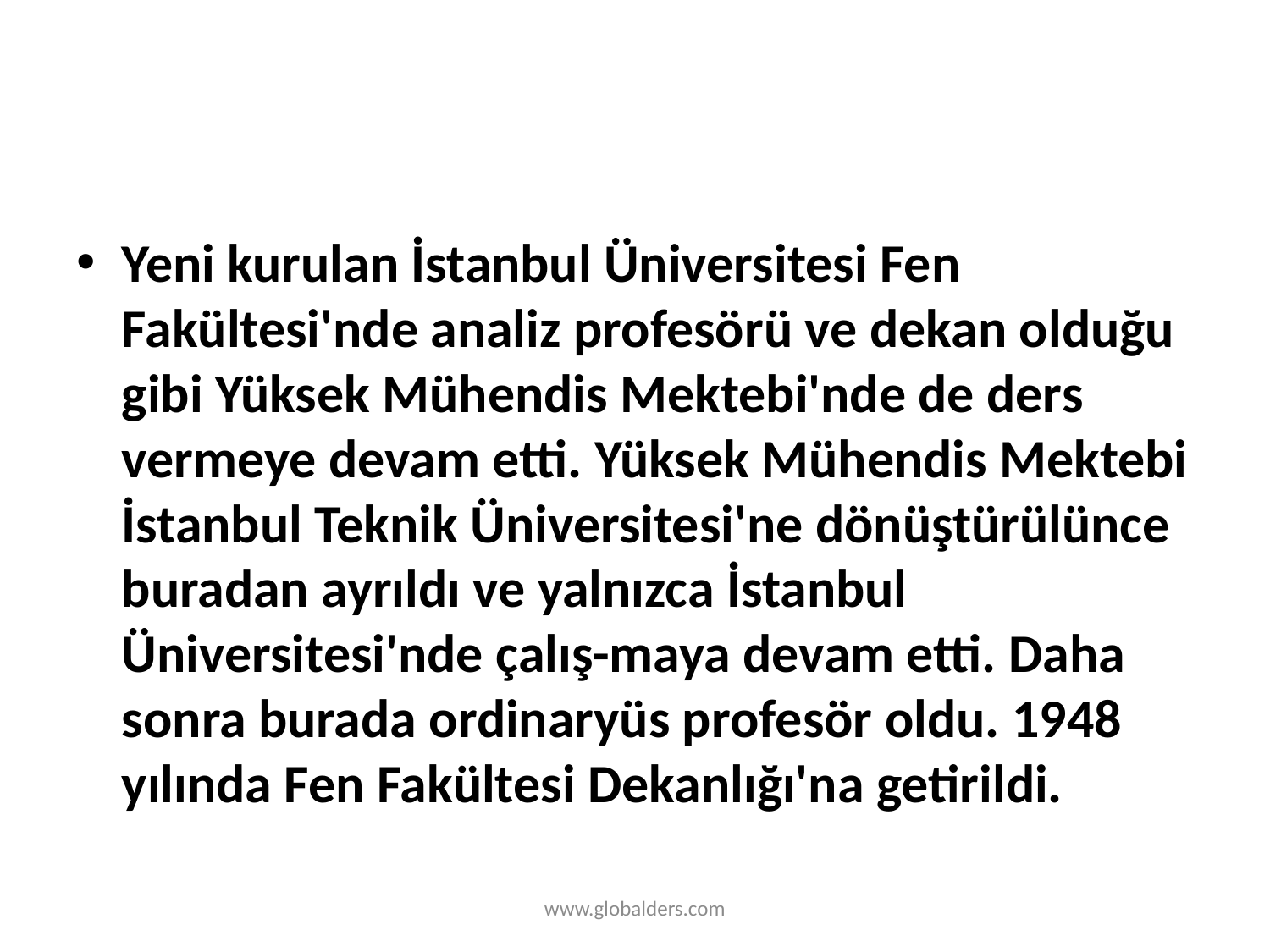

#
Yeni kurulan İstanbul Üniversitesi Fen Fakültesi'nde analiz profesörü ve dekan olduğu gibi Yüksek Mühendis Mektebi'nde de ders vermeye devam etti. Yüksek Mühendis Mektebi İstanbul Teknik Üniversitesi'ne dönüştürülünce buradan ayrıldı ve yalnızca İstanbul Üniversitesi'nde çalış-maya devam etti. Daha sonra burada ordinaryüs profesör oldu. 1948 yılında Fen Fakültesi Dekanlığı'na getirildi.
www.globalders.com